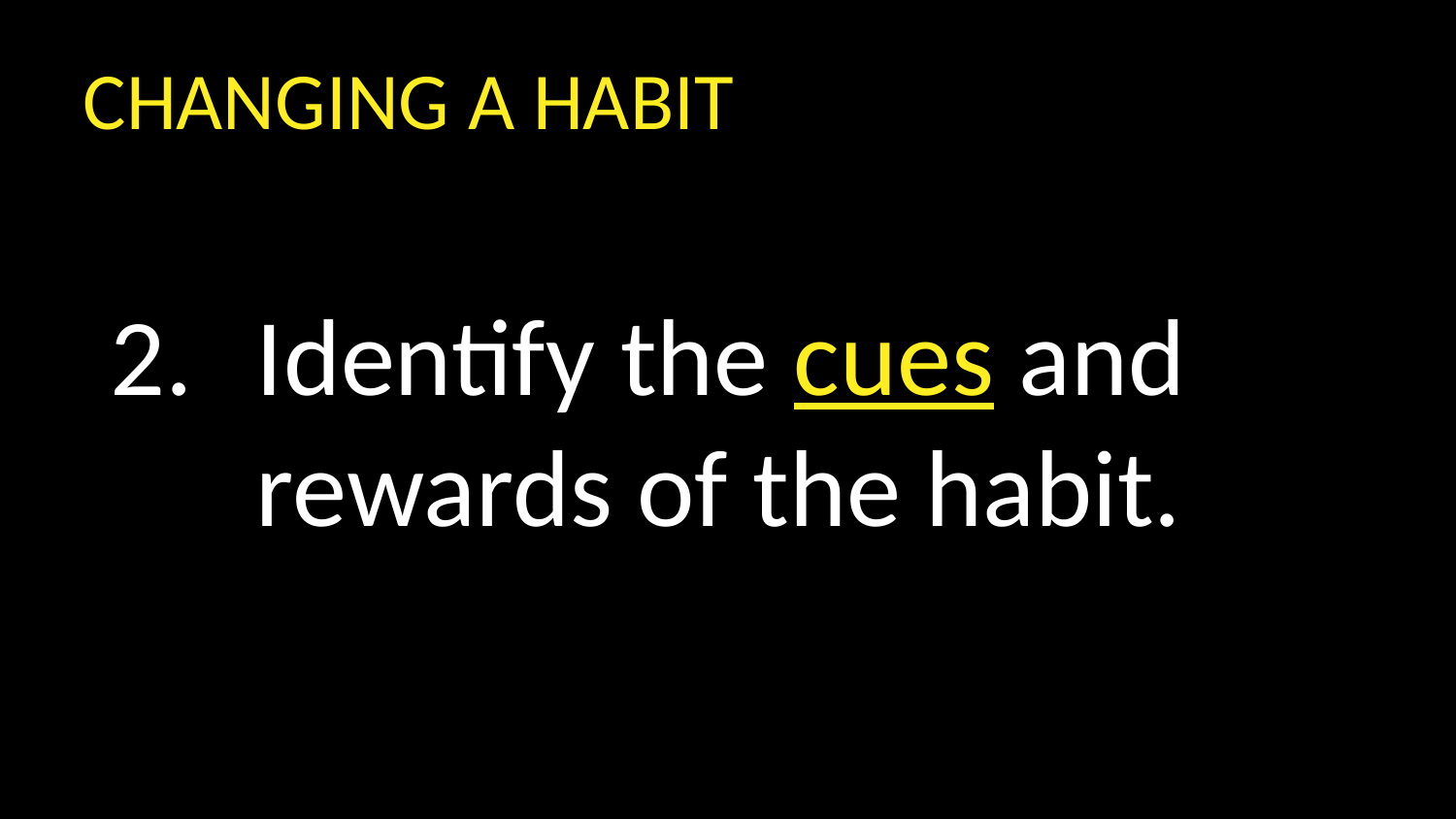

CHANGING A HABIT
Identify the cues and rewards of the habit.